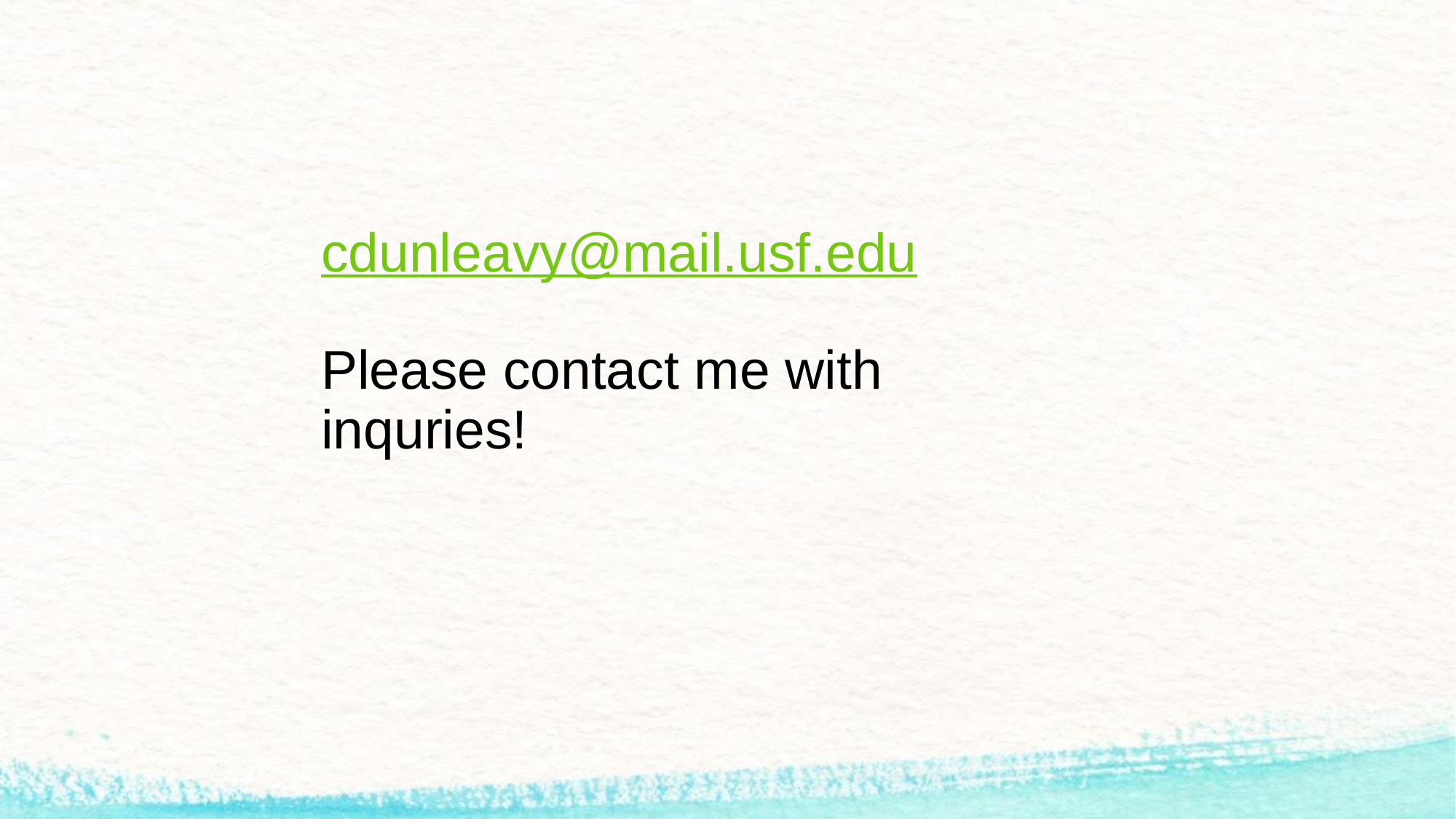

# cdunleavy@mail.usf.edu

Please contact me with inquries!